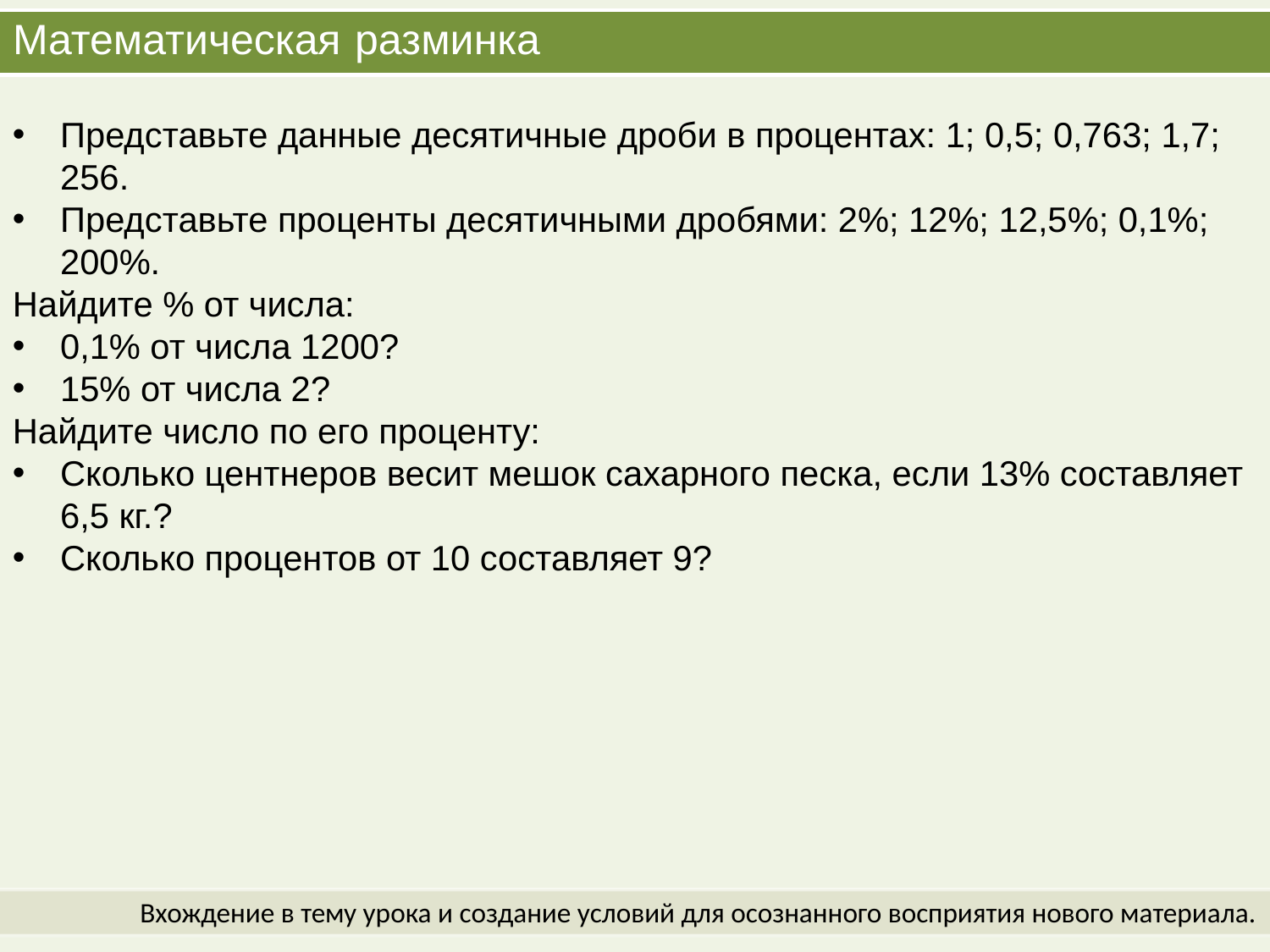

# Математическая разминка

Представьте данные десятичные дроби в процентах: 1; 0,5; 0,763; 1,7; 256.
Представьте проценты десятичными дробями: 2%; 12%; 12,5%; 0,1%; 200%.
Найдите % от числа:
0,1% от числа 1200?
15% от числа 2?
Найдите число по его проценту:
Сколько центнеров весит мешок сахарного песка, если 13% составляет 6,5 кг.?
Сколько процентов от 10 составляет 9?
Вхождение в тему урока и создание условий для осознанного восприятия нового материала.